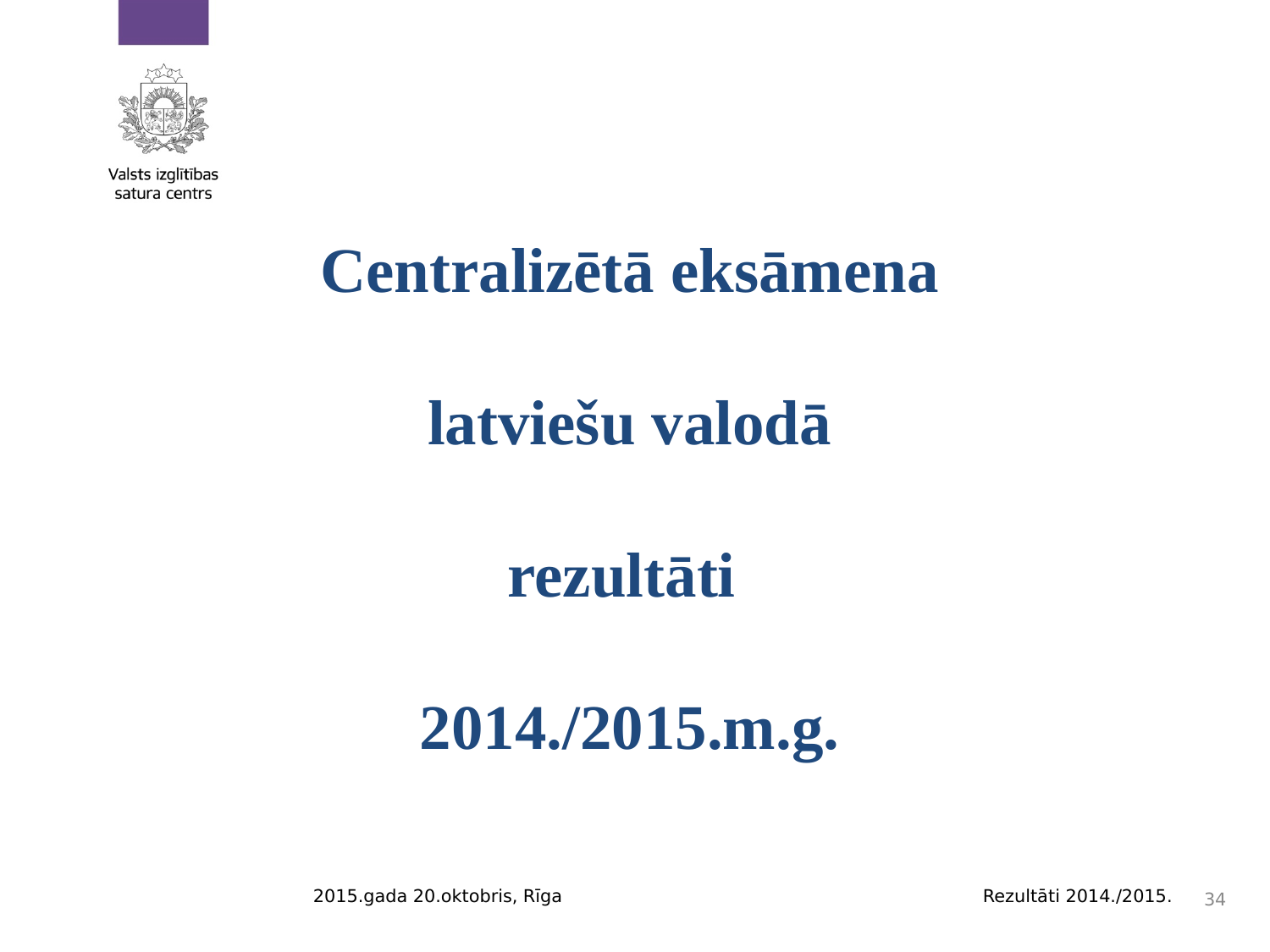

Centralizētā eksāmena

latviešu valodā
rezultāti
2014./2015.m.g.
2015.gada 20.oktobris, Rīga
Rezultāti 2014./2015.
34